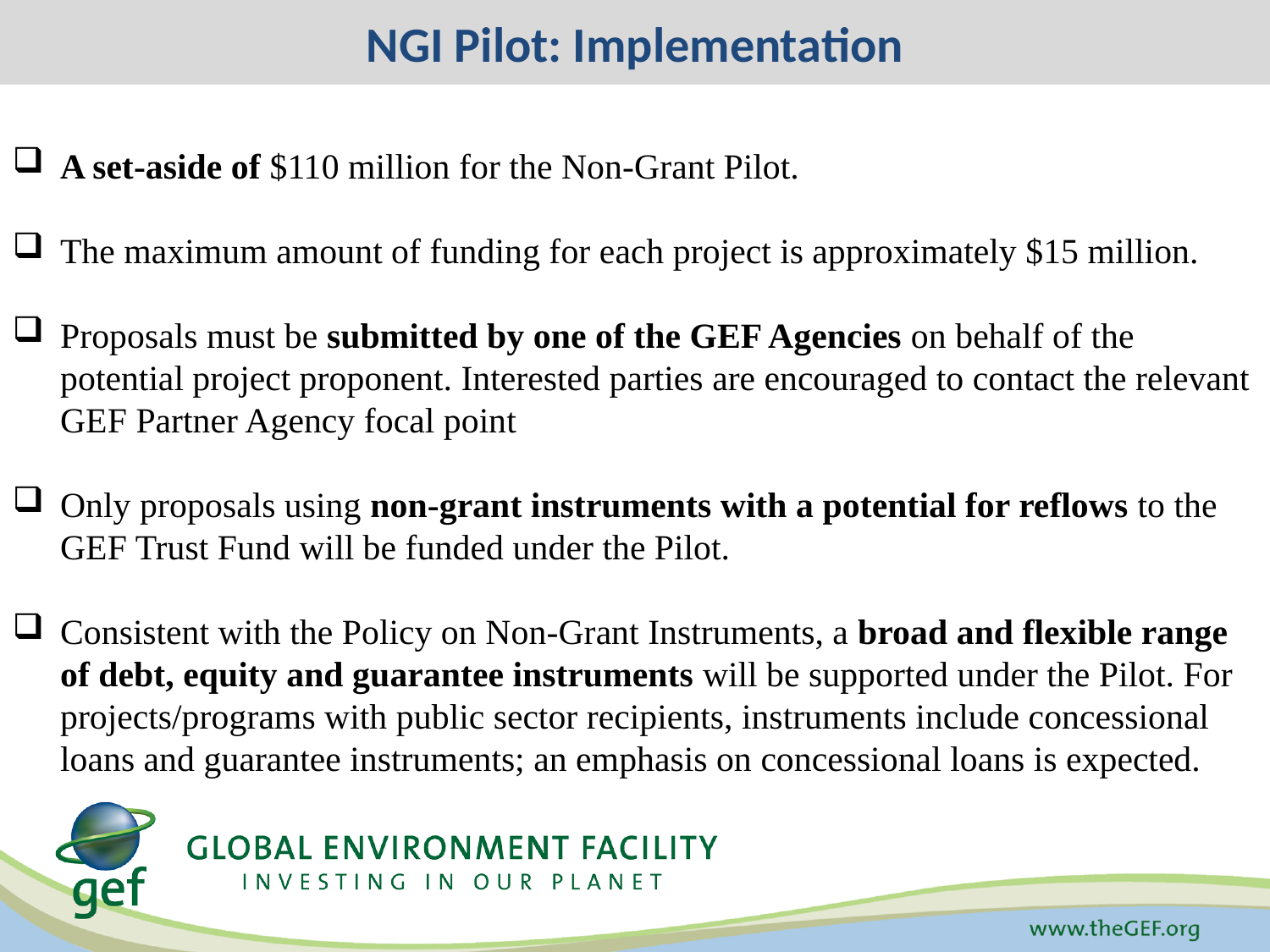

# NGI Pilot: Implementation

A set-aside of $110 million for the Non-Grant Pilot.

The maximum amount of funding for each project is approximately $15 million.

Proposals must be submitted by one of the GEF Agencies on behalf of the potential project proponent. Interested parties are encouraged to contact the relevant GEF Partner Agency focal point

Only proposals using non-grant instruments with a potential for reflows to the GEF Trust Fund will be funded under the Pilot.

Consistent with the Policy on Non-Grant Instruments, a broad and flexible range of debt, equity and guarantee instruments will be supported under the Pilot. For projects/programs with public sector recipients, instruments include concessional loans and guarantee instruments; an emphasis on concessional loans is expected.